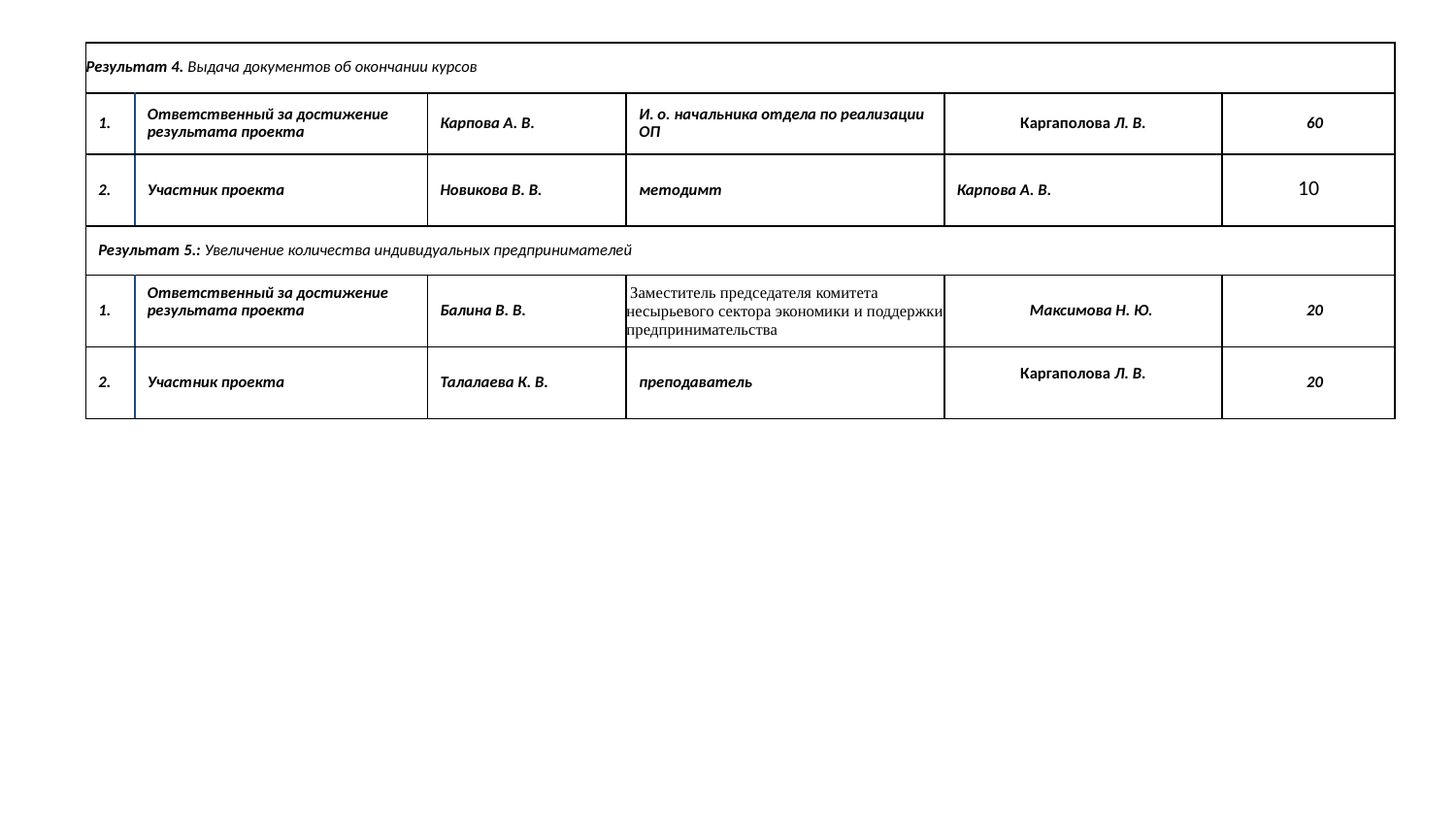

| Результат 4. Выдача документов об окончании курсов |  |  |  |  |  |
| --- | --- | --- | --- | --- | --- |
| 1. | Ответственный за достижение результата проекта | Карпова А. В. | И. о. начальника отдела по реализации ОП | Каргаполова Л. В. | 60 |
| 2. | Участник проекта | Новикова В. В. | методимт | Карпова А. В. | 10 |
| Результат 5.: Увеличение количества индивидуальных предпринимателей |  |  |  |  |  |
| 1. | Ответственный за достижение результата проекта | Балина В. В. | Заместитель председателя комитета несырьевого сектора экономики и поддержки предпринимательства | Максимова Н. Ю. | 20 |
| 2. | Участник проекта | Талалаева К. В. | преподаватель | Каргаполова Л. В. | 20 |